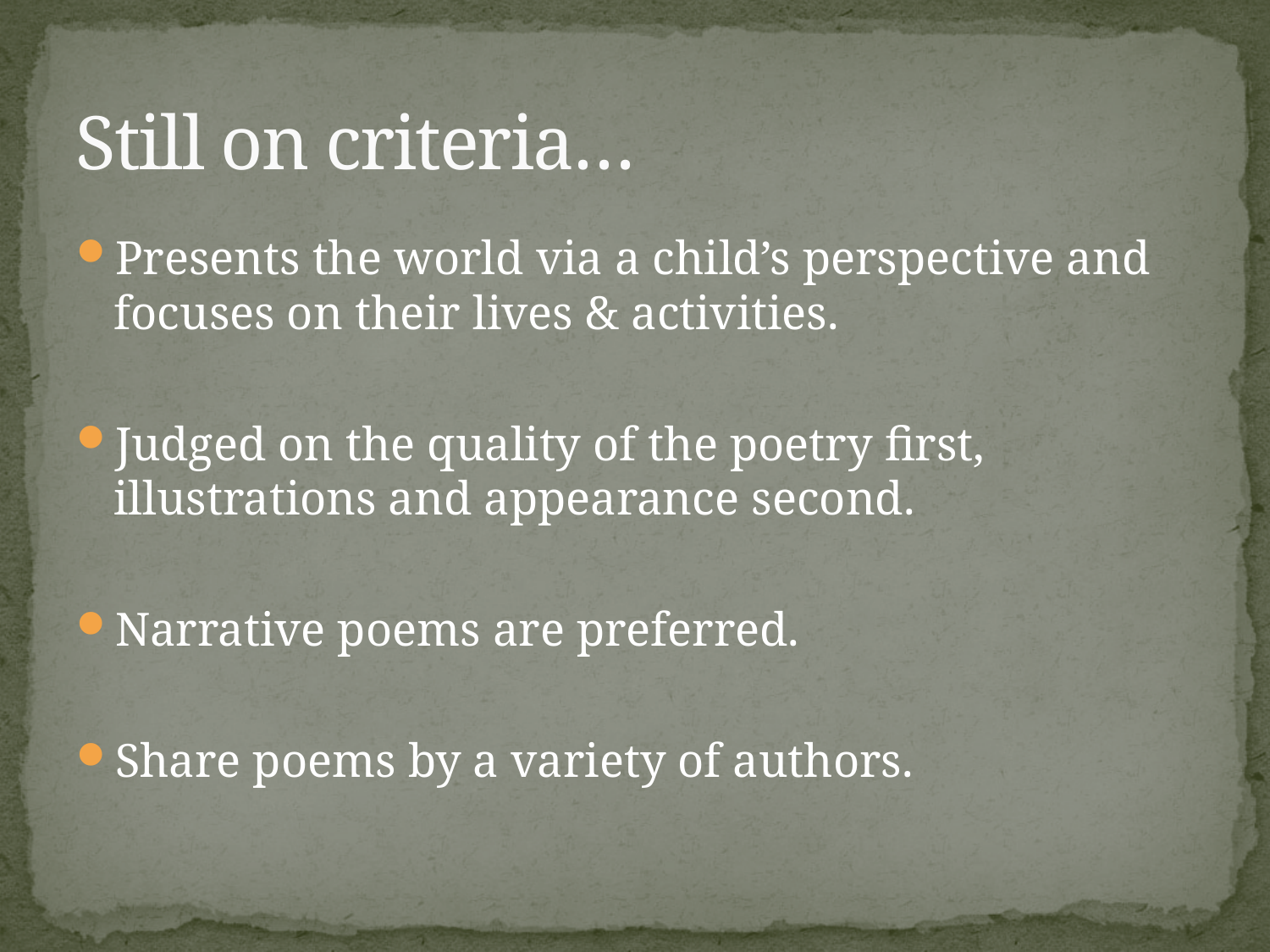

# Still on criteria…
Presents the world via a child’s perspective and focuses on their lives & activities.

Judged on the quality of the poetry first, illustrations and appearance second.

Narrative poems are preferred.

Share poems by a variety of authors.